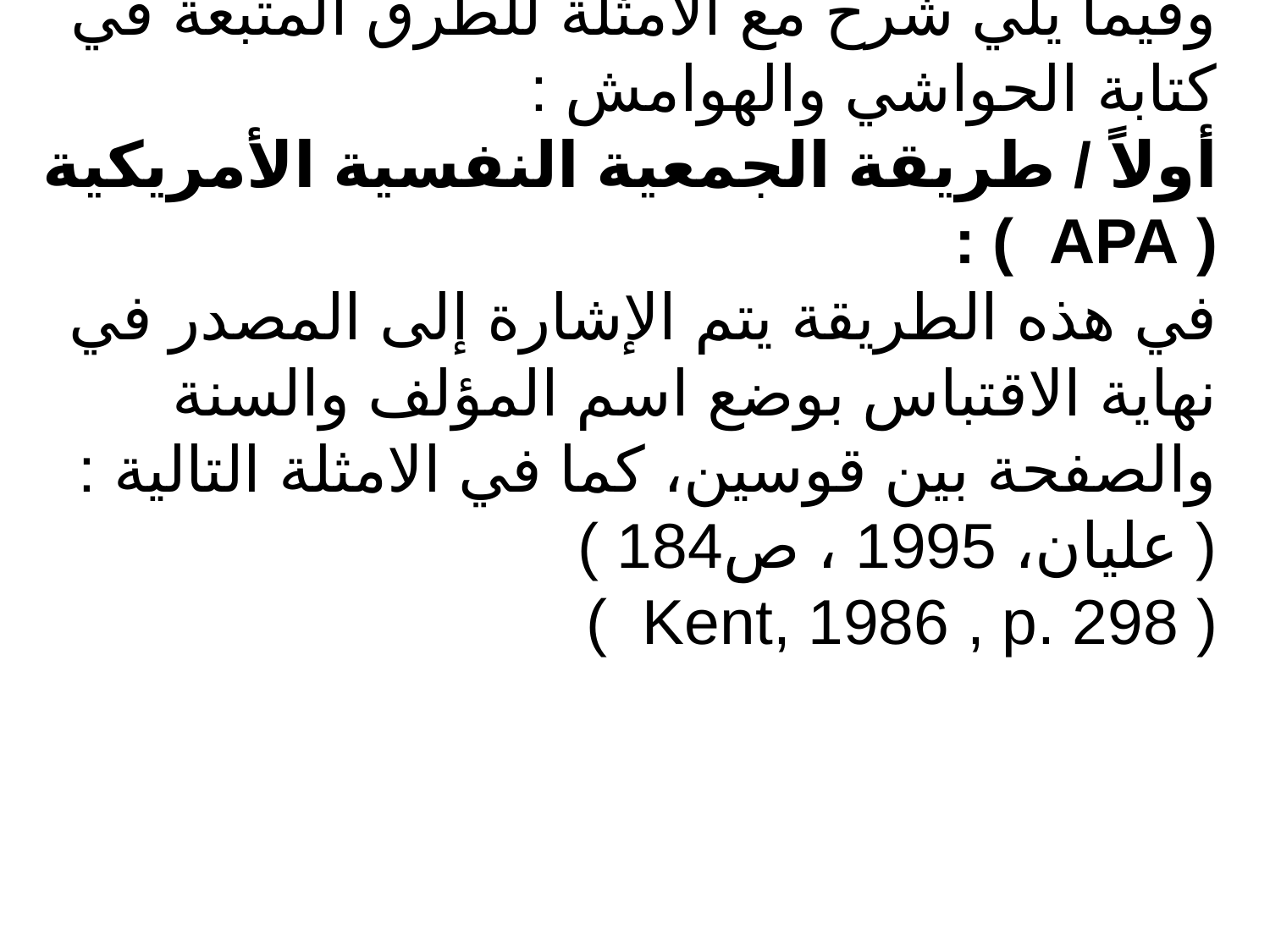

وفيما يلي شرح مع الأمثلة للطرق المتبعة في كتابة الحواشي والهوامش :
أولاً / طريقة الجمعية النفسية الأمريكية ( APA  ) :
في هذه الطريقة يتم الإشارة إلى المصدر في نهاية الاقتباس بوضع اسم المؤلف والسنة والصفحة بين قوسين، كما في الامثلة التالية :
( عليان، 1995 ، ص184 )
( Kent, 1986 , p. 298  )